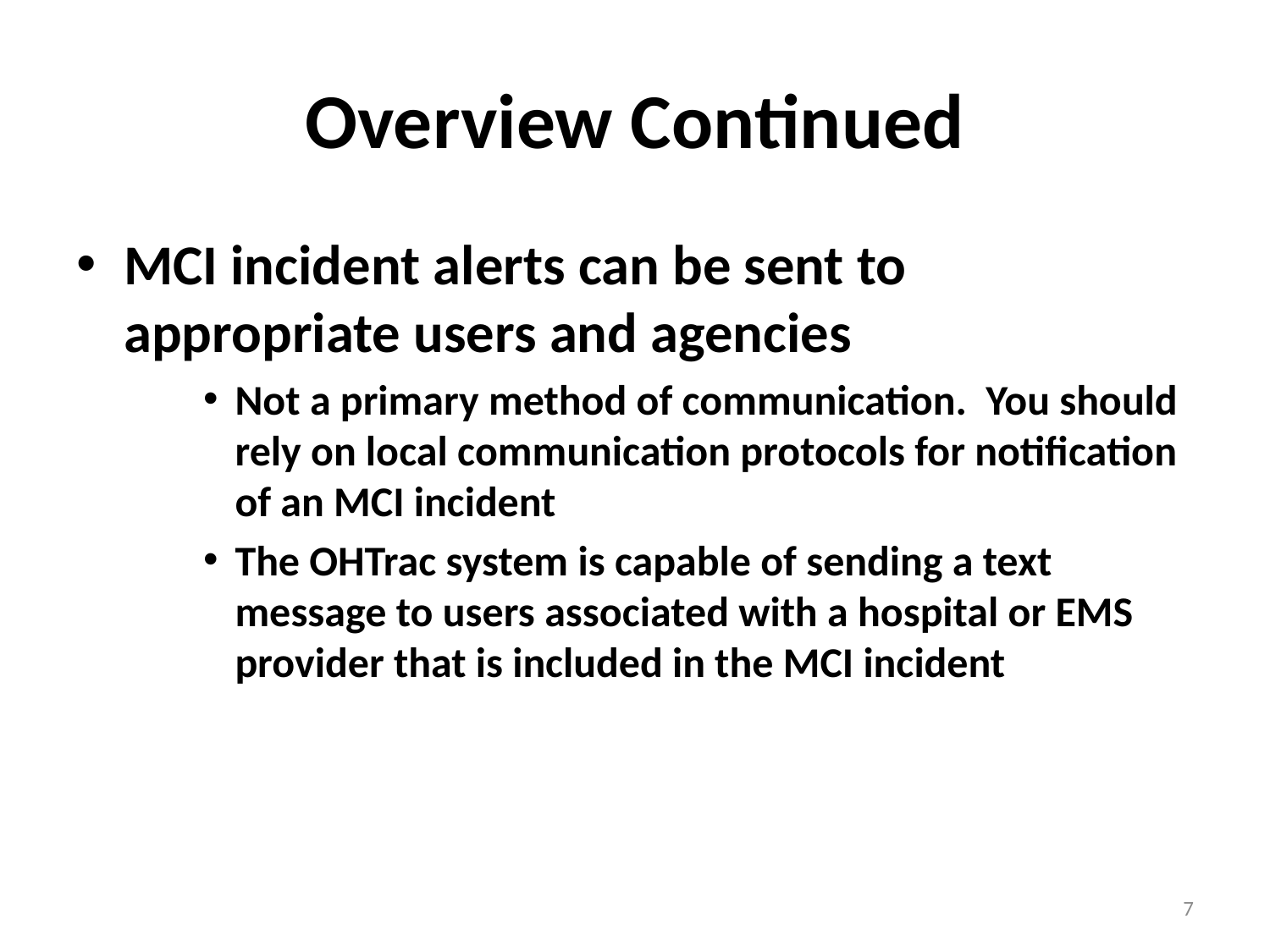

# Overview Continued
MCI incident alerts can be sent to appropriate users and agencies
Not a primary method of communication.  You should rely on local communication protocols for notification of an MCI incident
The OHTrac system is capable of sending a text message to users associated with a hospital or EMS provider that is included in the MCI incident

7